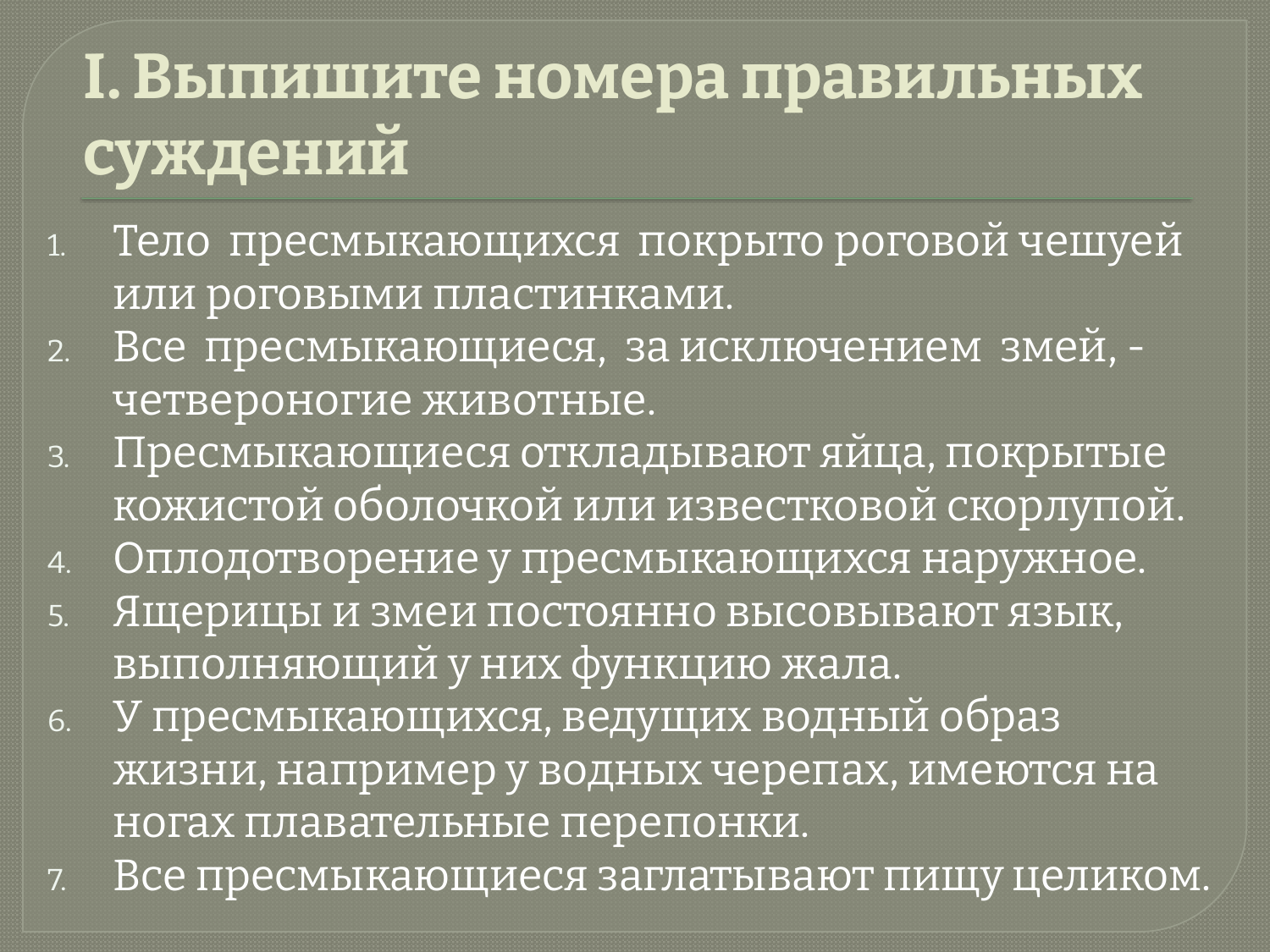

# I. Выпишите номера правильных суждений
Тело  пресмыкающихся  покрыто роговой чешуей  или роговыми пластинками.
Все  пресмыкающиеся,  за исключением  змей, -  четвероногие животные.
Пресмыкающиеся откладывают яйца, покрытые кожистой оболочкой или известковой скорлупой.
Оплодотворение у пресмыкающихся наружное.
Ящерицы и змеи постоянно высовывают язык, выполняющий у них функцию жала.
У пресмыкающихся, ведущих водный образ жизни, например у водных черепах, имеются на ногах плавательные перепонки.
Все пресмыкающиеся заглатывают пищу целиком.